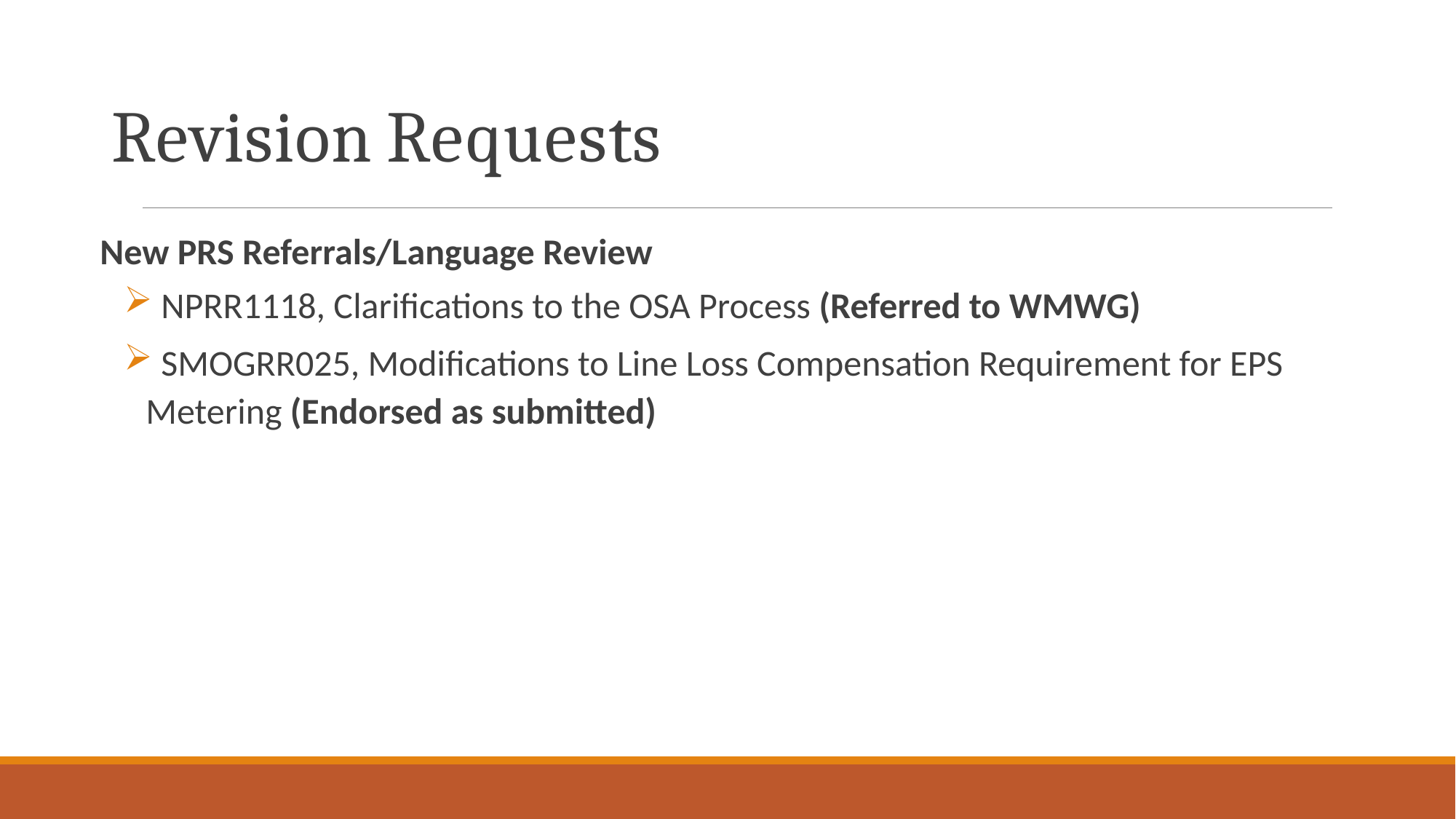

# Revision Requests
New PRS Referrals/Language Review
 NPRR1118, Clarifications to the OSA Process (Referred to WMWG)
 SMOGRR025, Modifications to Line Loss Compensation Requirement for EPS Metering (Endorsed as submitted)